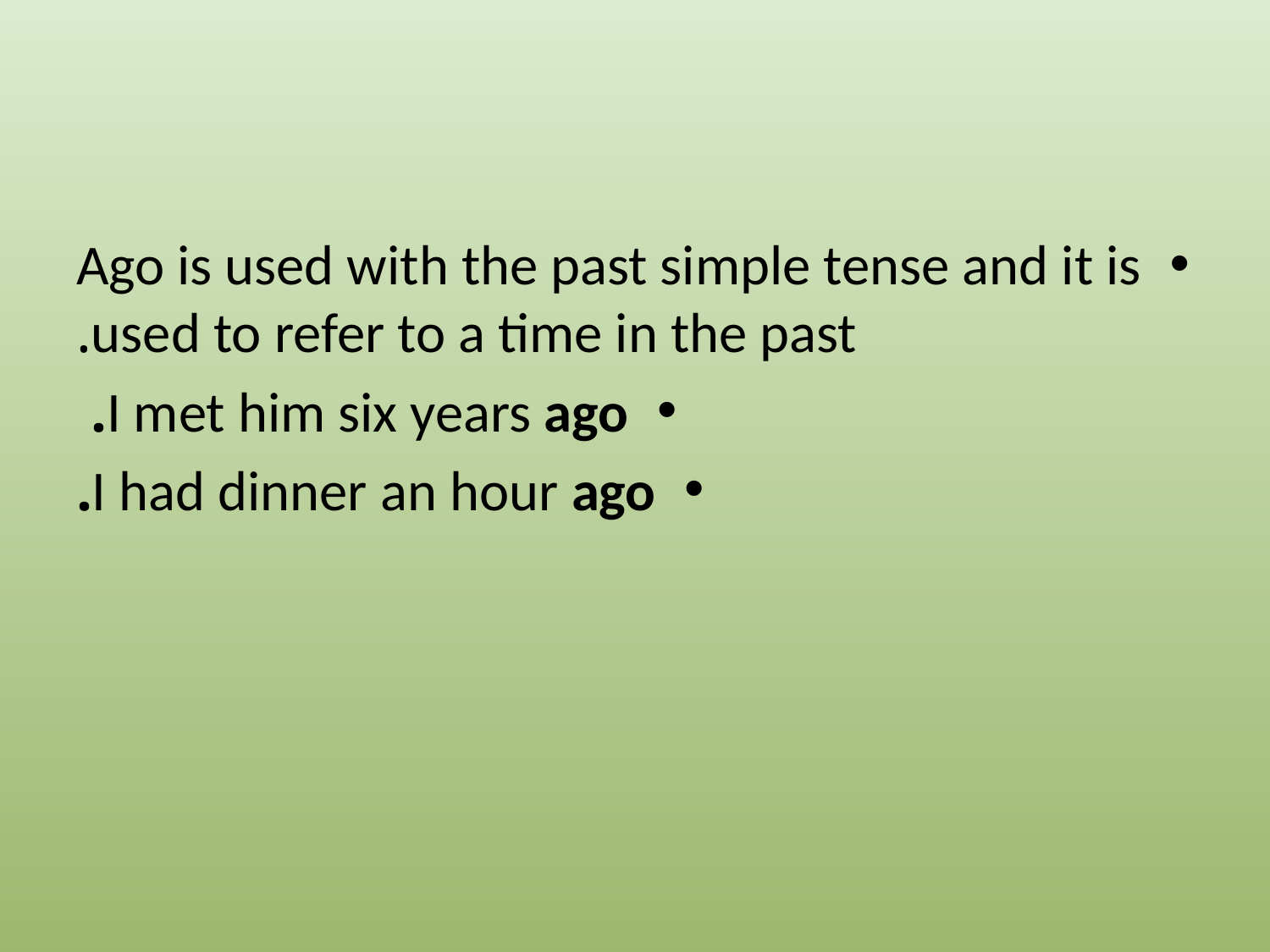

Ago is used with the past simple tense and it is used to refer to a time in the past.
I met him six years ago.
I had dinner an hour ago.